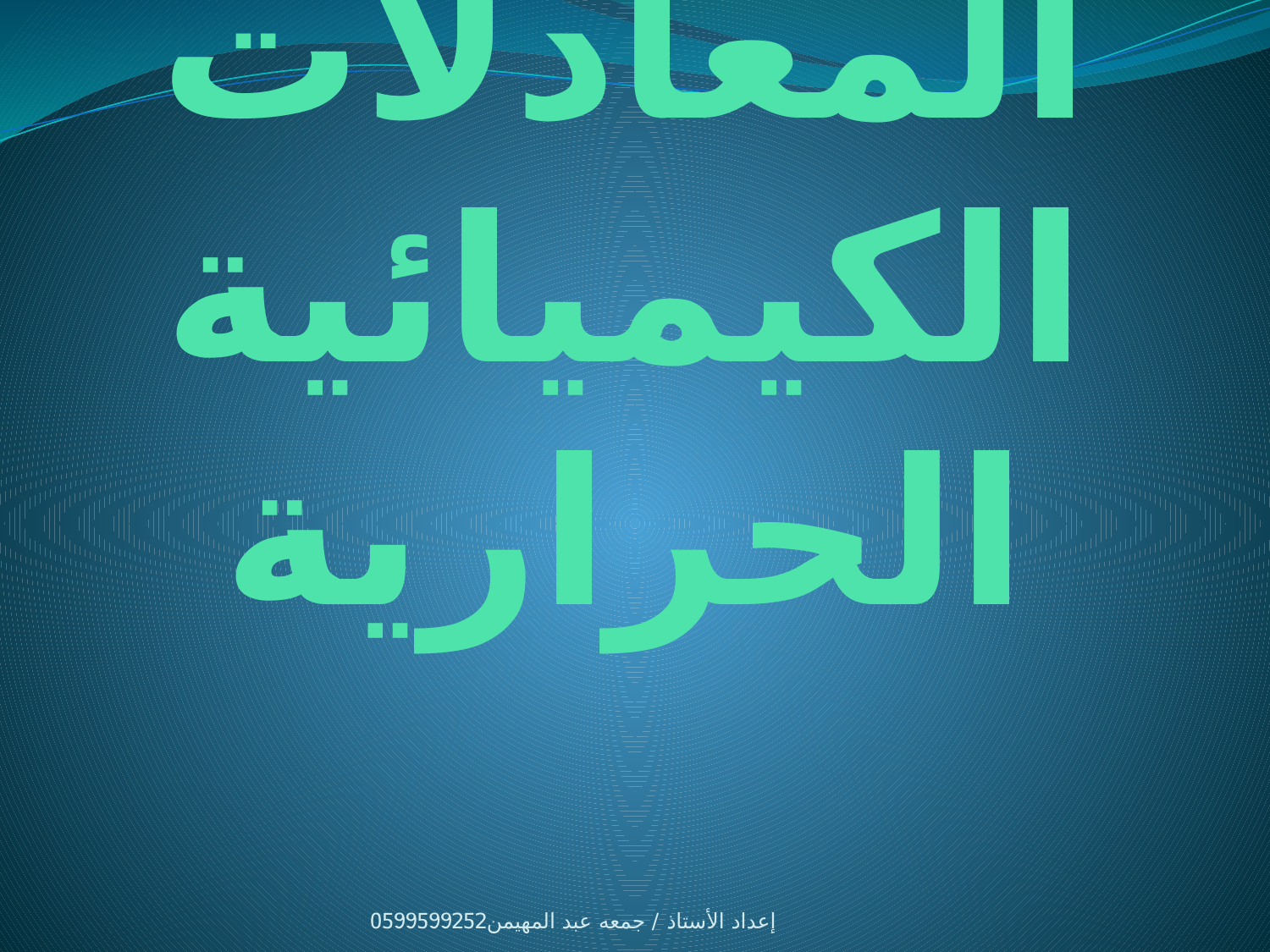

# المعادلات الكيميائية الحرارية
إعداد الأستاذ / جمعه عبد المهيمن0599599252